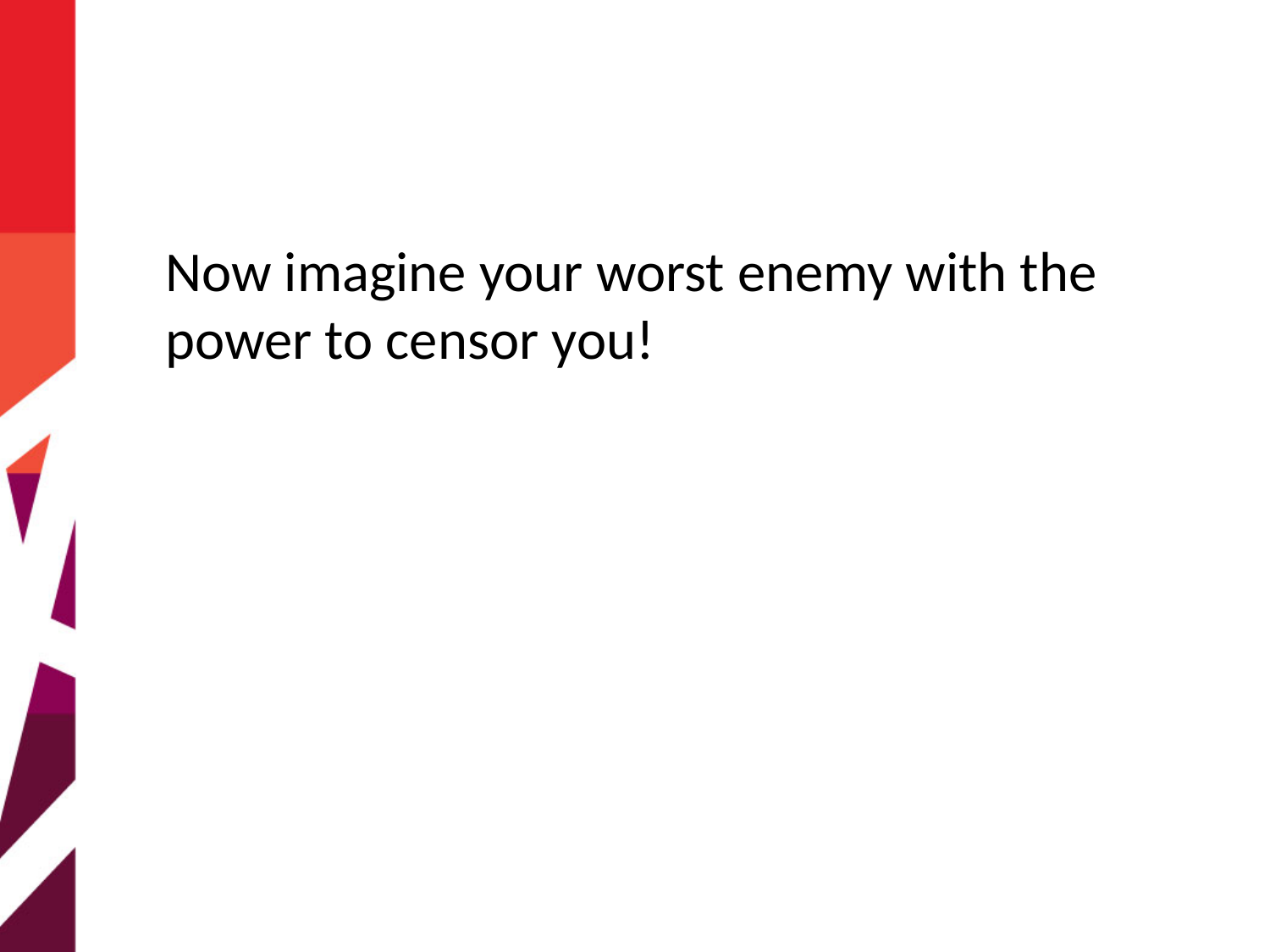

#
Now imagine your worst enemy with the power to censor you!